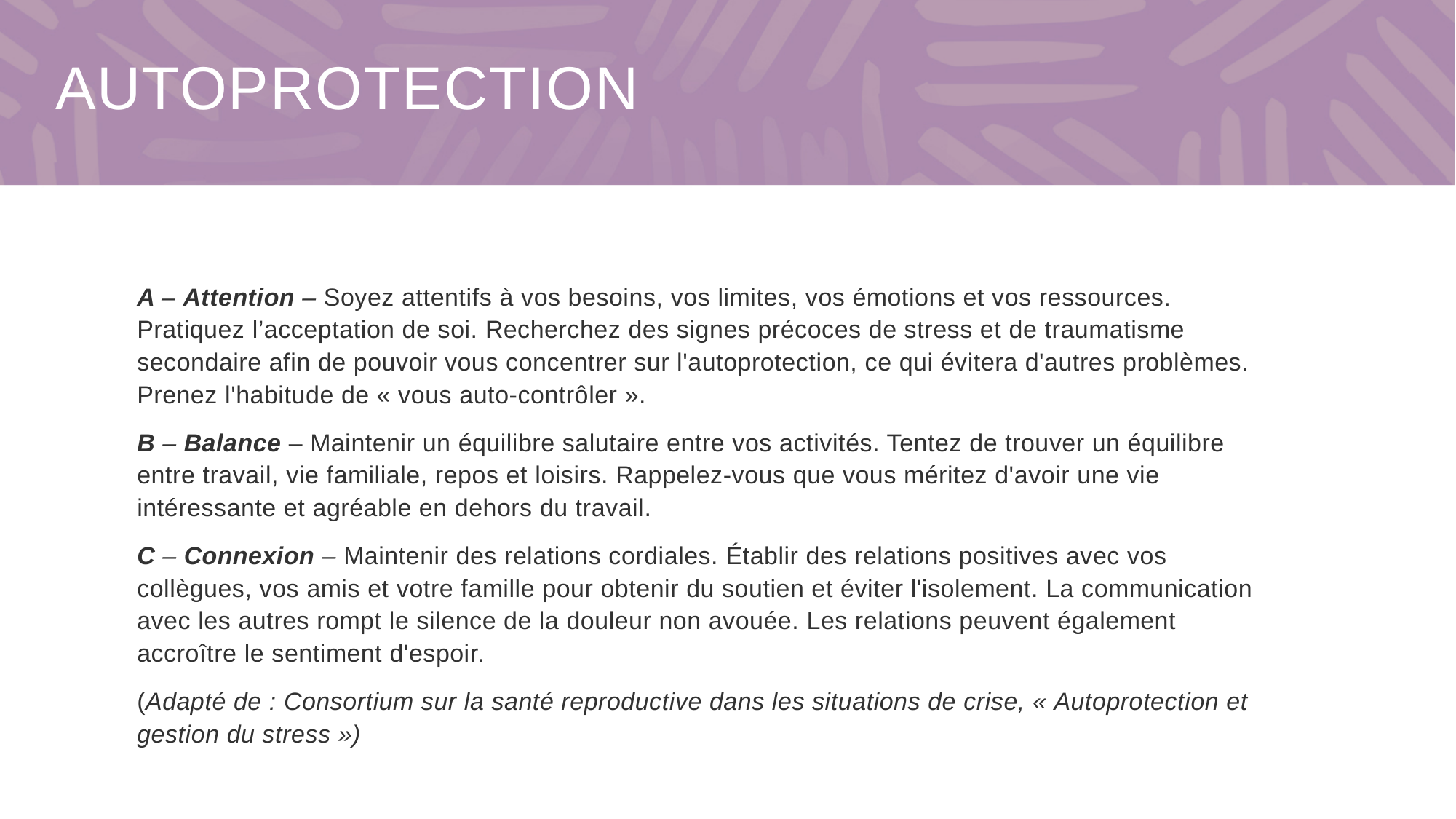

# Autoprotection
A – Attention – Soyez attentifs à vos besoins, vos limites, vos émotions et vos ressources. Pratiquez l’acceptation de soi. Recherchez des signes précoces de stress et de traumatisme secondaire afin de pouvoir vous concentrer sur l'autoprotection, ce qui évitera d'autres problèmes. Prenez l'habitude de « vous auto-contrôler ».
B – Balance – Maintenir un équilibre salutaire entre vos activités. Tentez de trouver un équilibre entre travail, vie familiale, repos et loisirs. Rappelez-vous que vous méritez d'avoir une vie intéressante et agréable en dehors du travail.
C – Connexion – Maintenir des relations cordiales. Établir des relations positives avec vos collègues, vos amis et votre famille pour obtenir du soutien et éviter l'isolement. La communication avec les autres rompt le silence de la douleur non avouée. Les relations peuvent également accroître le sentiment d'espoir.
(Adapté de : Consortium sur la santé reproductive dans les situations de crise, « Autoprotection et gestion du stress »)